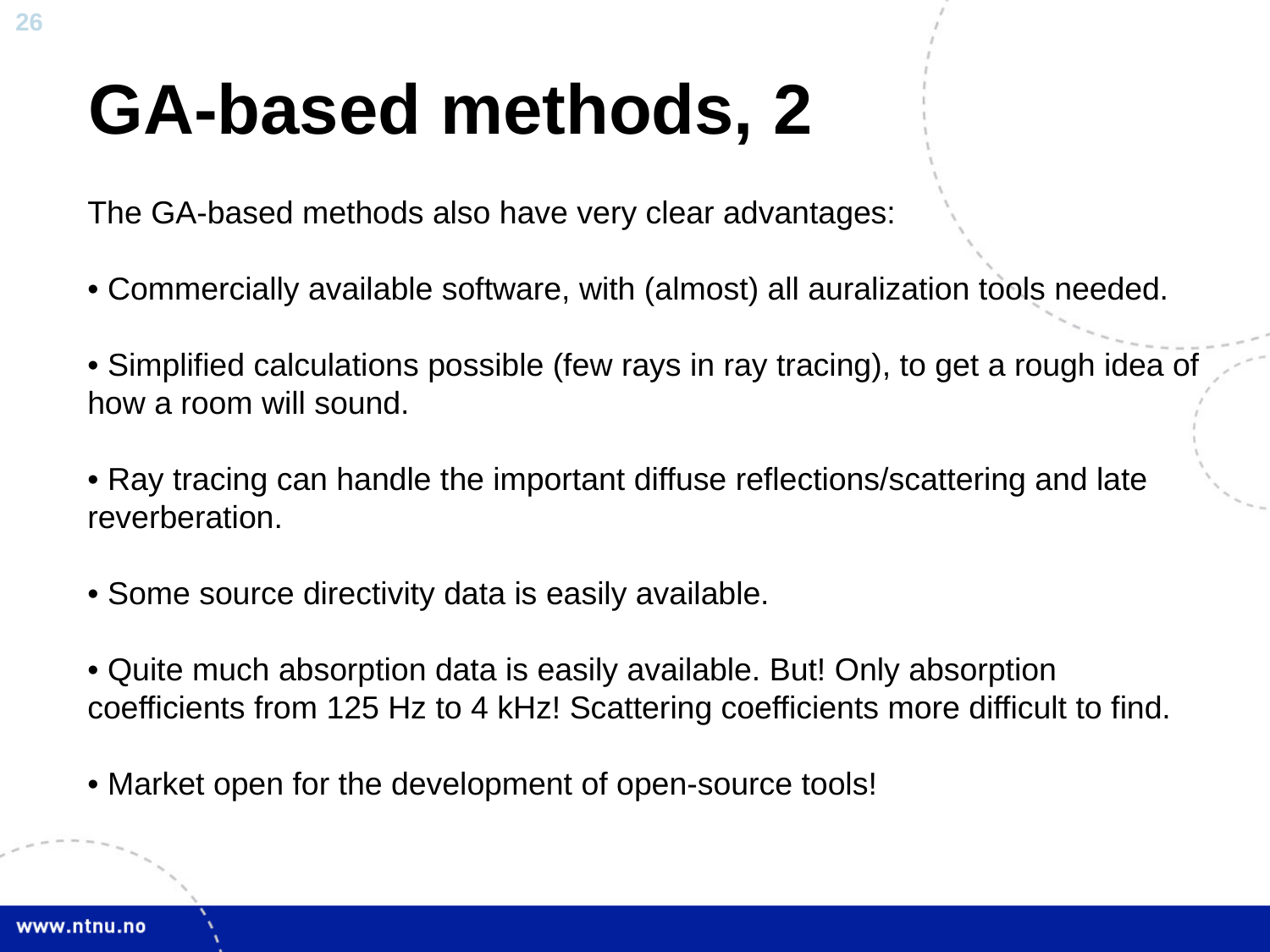

# GA-based methods, 2
The GA-based methods also have very clear advantages:

• Commercially available software, with (almost) all auralization tools needed.

• Simplified calculations possible (few rays in ray tracing), to get a rough idea of how a room will sound.

• Ray tracing can handle the important diffuse reflections/scattering and late reverberation.

• Some source directivity data is easily available.

• Quite much absorption data is easily available. But! Only absorption coefficients from 125 Hz to 4 kHz! Scattering coefficients more difficult to find.

• Market open for the development of open-source tools!